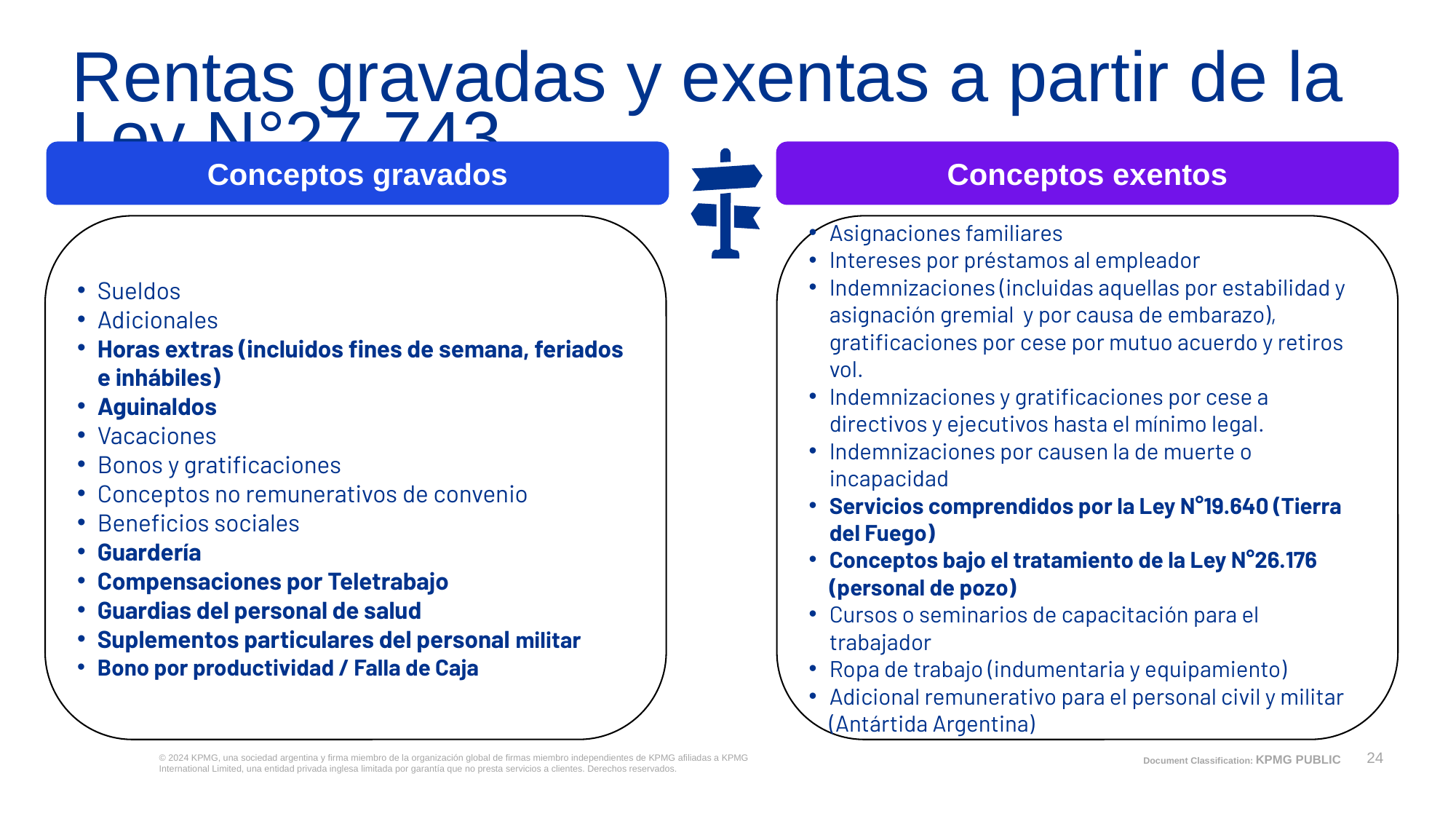

# Rentas gravadas y exentas a partir de la Ley N°27.743
Conceptos gravados
Conceptos exentos

Sueldos
Adicionales
Horas extras (incluidos fines de semana, feriados e inhábiles)
Aguinaldos
Vacaciones
Bonos y gratificaciones
Conceptos no remunerativos de convenio
Beneficios sociales
Guardería
Compensaciones por Teletrabajo
Guardias del personal de salud
Suplementos particulares del personal militar
Bono por productividad / Falla de Caja
Asignaciones familiares
Intereses por préstamos al empleador
Indemnizaciones (incluidas aquellas por estabilidad y asignación gremial  y por causa de embarazo), gratificaciones por cese por mutuo acuerdo y retiros vol.
Indemnizaciones y gratificaciones por cese a directivos y ejecutivos hasta el mínimo legal.
Indemnizaciones por causen la de muerte o incapacidad
Servicios comprendidos por la Ley N°19.640 (Tierra del Fuego)
Conceptos bajo el tratamiento de la Ley N°26.176 (personal de pozo)
Cursos o seminarios de capacitación para el trabajador
Ropa de trabajo (indumentaria y equipamiento)
Adicional remunerativo para el personal civil y militar (Antártida Argentina)